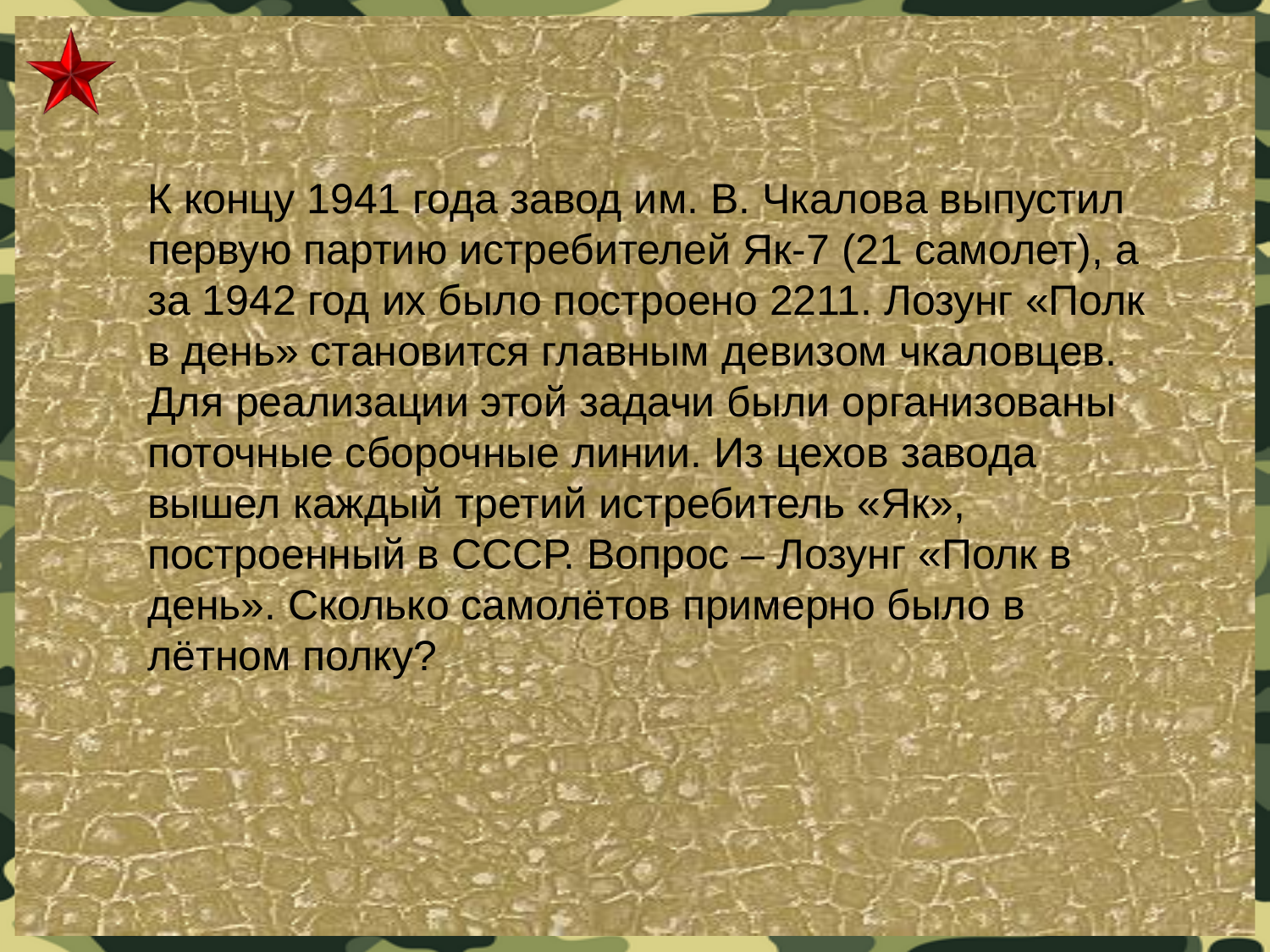

К концу 1941 года завод им. В. Чкалова выпустил первую партию истребителей Як-7 (21 самолет), а за 1942 год их было построено 2211. Лозунг «Полк в день» становится главным девизом чкаловцев. Для реализации этой задачи были организованы поточные сборочные линии. Из цехов завода вышел каждый третий истребитель «Як», построенный в СССР. Вопрос – Лозунг «Полк в день». Сколько самолётов примерно было в лётном полку?